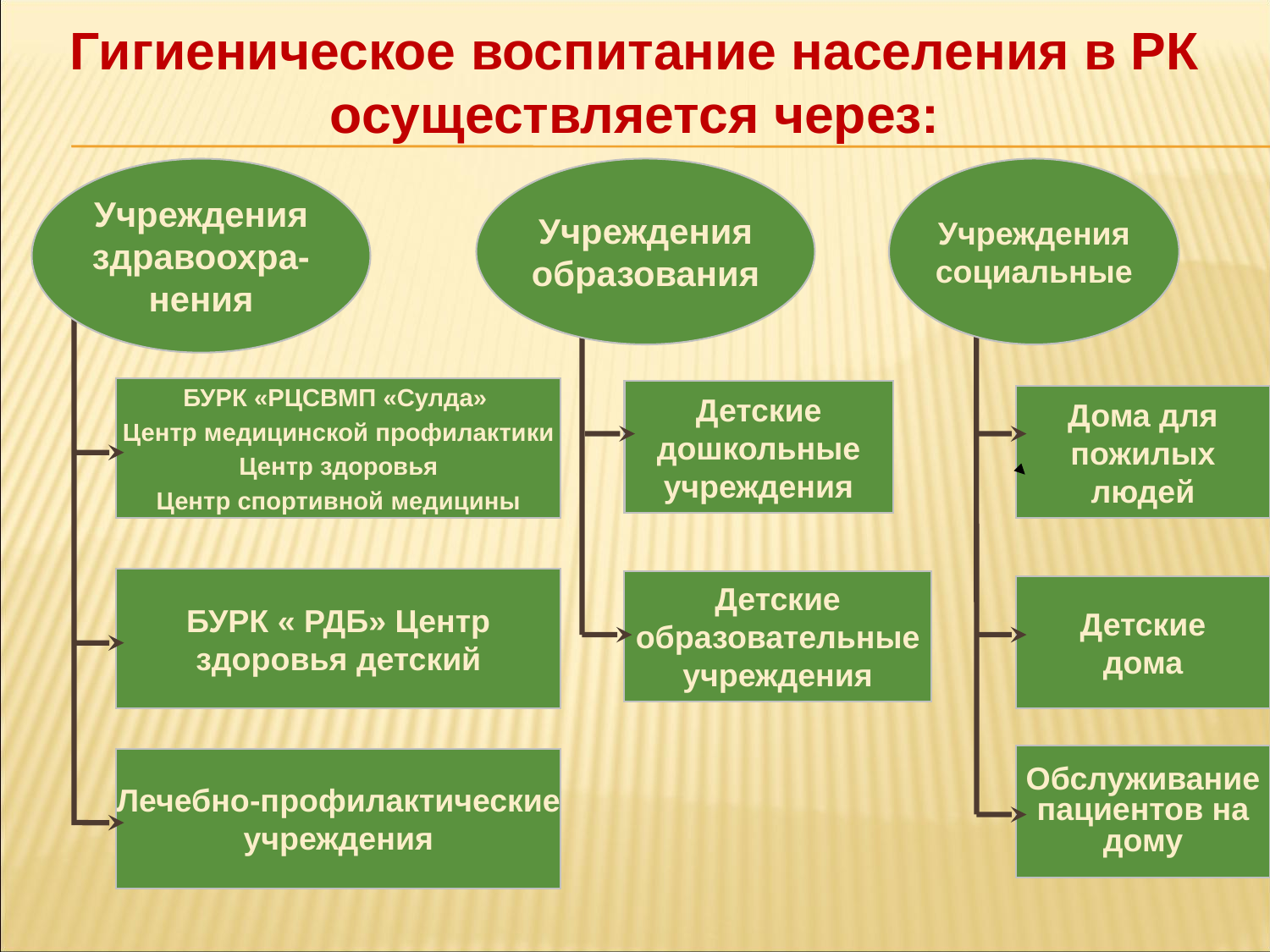

Гигиеническое воспитание населения в РК осуществляется через:

Учреждения здравоохра-нения
Учреждения
образования
Учреждения
социальные

БУРК «РЦСВМП «Сулда»
Центр медицинской профилактики
Центр здоровья
Центр спортивной медицины
Детские дошкольные учреждения
Дома для
пожилых
людей

БУРК « РДБ» Центр здоровья детский
Детские образовательные учреждения
Детские
дома

Обслуживание пациентов на дому
Лечебно-профилактические учреждения